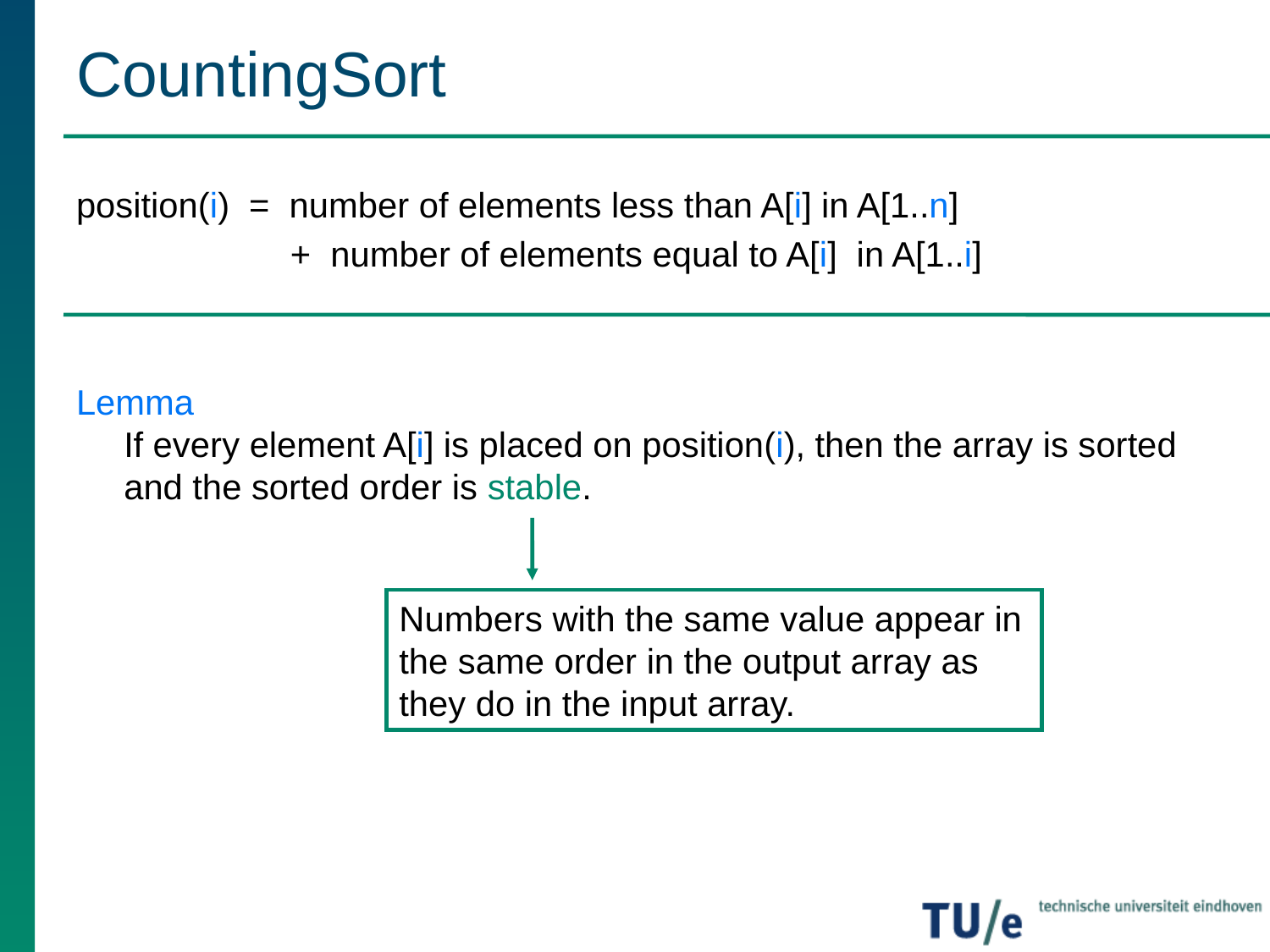

# CountingSort
position(i)  =  number of elements less than A[i] in A[1..n]
                      +  number of elements equal to A[i]  in A[1..i]

Lemma
If every element A[i] is placed on position(i), then the array is sorted and the sorted order is stable.

Numbers with the same value appear in the same order in the output array as they do in the input array.